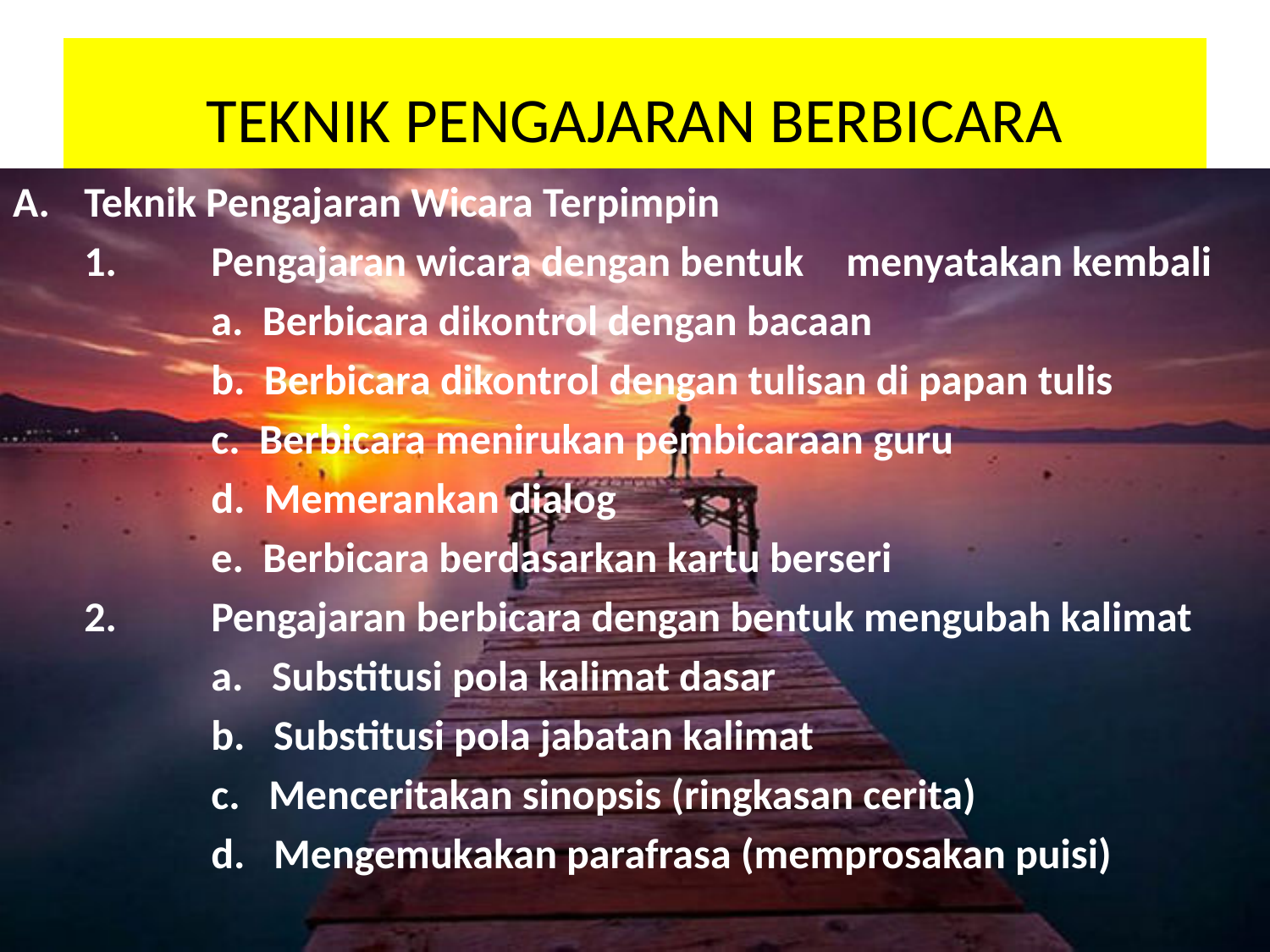

# TEKNIK PENGAJARAN BERBICARA
Teknik Pengajaran Wicara Terpimpin
	1.	Pengajaran wicara dengan bentuk 	menyatakan kembali
		a.  Berbicara dikontrol dengan bacaan
		b.  Berbicara dikontrol dengan tulisan di papan tulis
		c.  Berbicara menirukan pembicaraan guru
		d.  Memerankan dialog
		e.  Berbicara berdasarkan kartu berseri
	2.	Pengajaran berbicara dengan bentuk mengubah kalimat
		a.   Substitusi pola kalimat dasar
		b.   Substitusi pola jabatan kalimat
		c.   Menceritakan sinopsis (ringkasan cerita)
		d.   Mengemukakan parafrasa (memprosakan puisi)